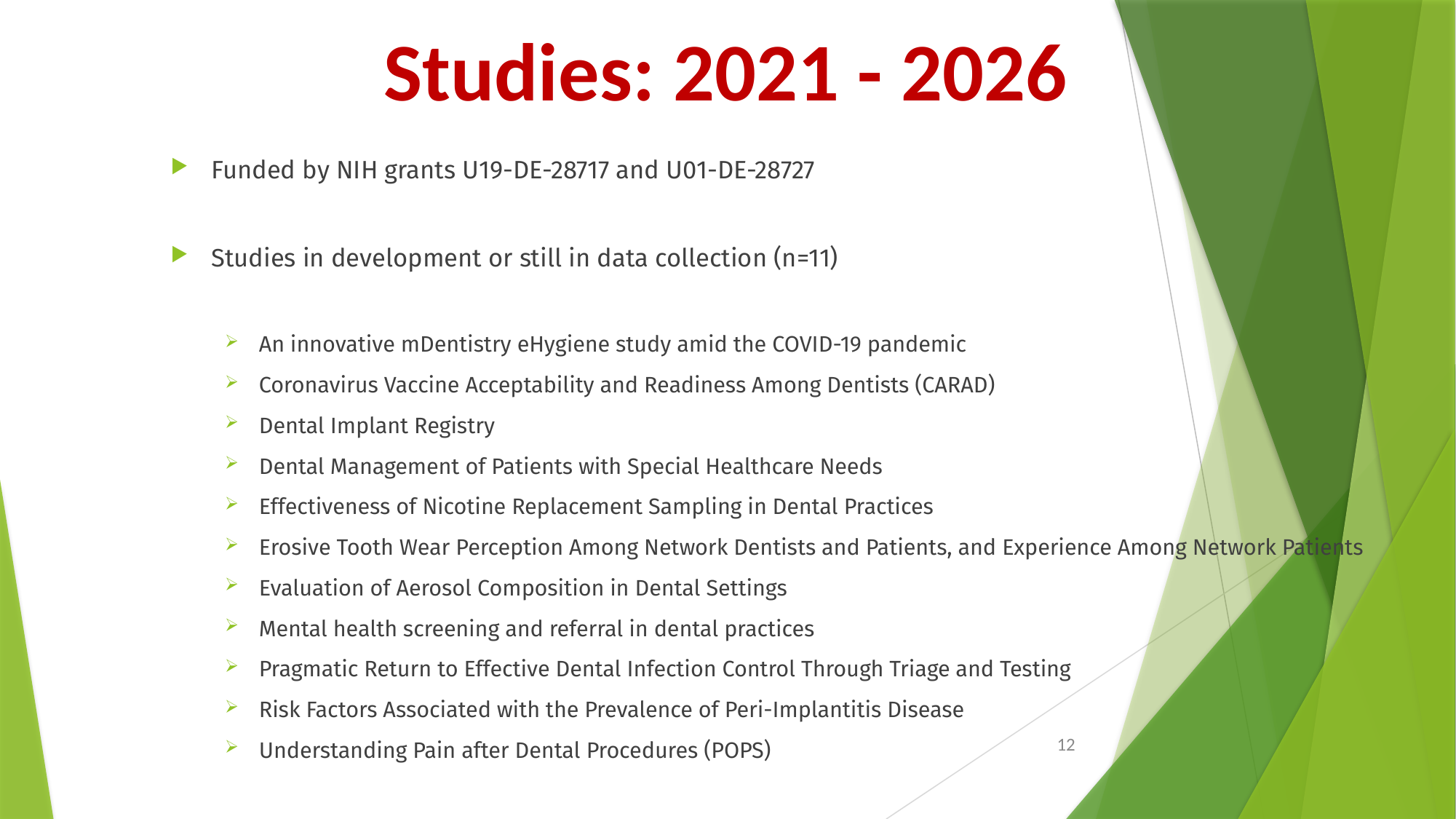

# Studies: 2021 - 2026
Funded by NIH grants U19-DE-28717 and U01-DE-28727

Studies in development or still in data collection (n=11)

An innovative mDentistry eHygiene study amid the COVID-19 pandemic
Coronavirus Vaccine Acceptability and Readiness Among Dentists (CARAD)
Dental Implant Registry
Dental Management of Patients with Special Healthcare Needs
Effectiveness of Nicotine Replacement Sampling in Dental Practices
Erosive Tooth Wear Perception Among Network Dentists and Patients, and Experience Among Network Patients
Evaluation of Aerosol Composition in Dental Settings
Mental health screening and referral in dental practices
Pragmatic Return to Effective Dental Infection Control Through Triage and Testing
Risk Factors Associated with the Prevalence of Peri-Implantitis Disease
Understanding Pain after Dental Procedures (POPS)
12